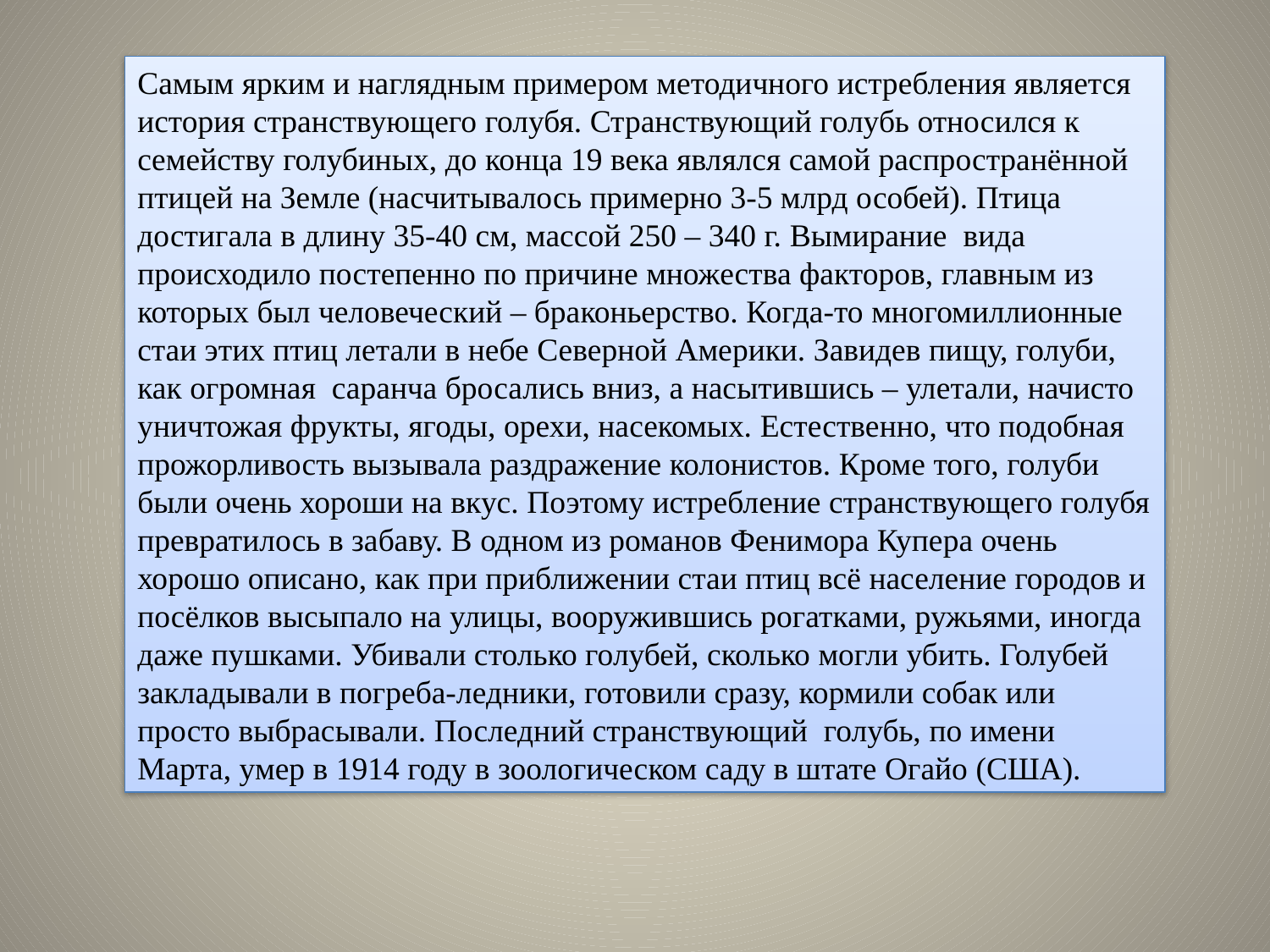

Самым ярким и наглядным примером методичного истребления является история странствующего голубя. Странствующий голубь относился к семейству голубиных, до конца 19 века являлся самой распространённой птицей на Земле (насчитывалось примерно 3-5 млрд особей). Птица достигала в длину 35-40 см, массой 250 – 340 г. Вымирание  вида происходило постепенно по причине множества факторов, главным из которых был человеческий – браконьерство. Когда-то многомиллионные стаи этих птиц летали в небе Северной Америки. Завидев пищу, голуби, как огромная  саранча бросались вниз, а насытившись – улетали, начисто уничтожая фрукты, ягоды, орехи, насекомых. Естественно, что подобная прожорливость вызывала раздражение колонистов. Кроме того, голуби были очень хороши на вкус. Поэтому истребление странствующего голубя превратилось в забаву. В одном из романов Фенимора Купера очень хорошо описано, как при приближении стаи птиц всё население городов и посёлков высыпало на улицы, вооружившись рогатками, ружьями, иногда даже пушками. Убивали столько голубей, сколько могли убить. Голубей закладывали в погреба-ледники, готовили сразу, кормили собак или просто выбрасывали. Последний странствующий  голубь, по имени Марта, умер в 1914 году в зоологическом саду в штате Огайо (США).